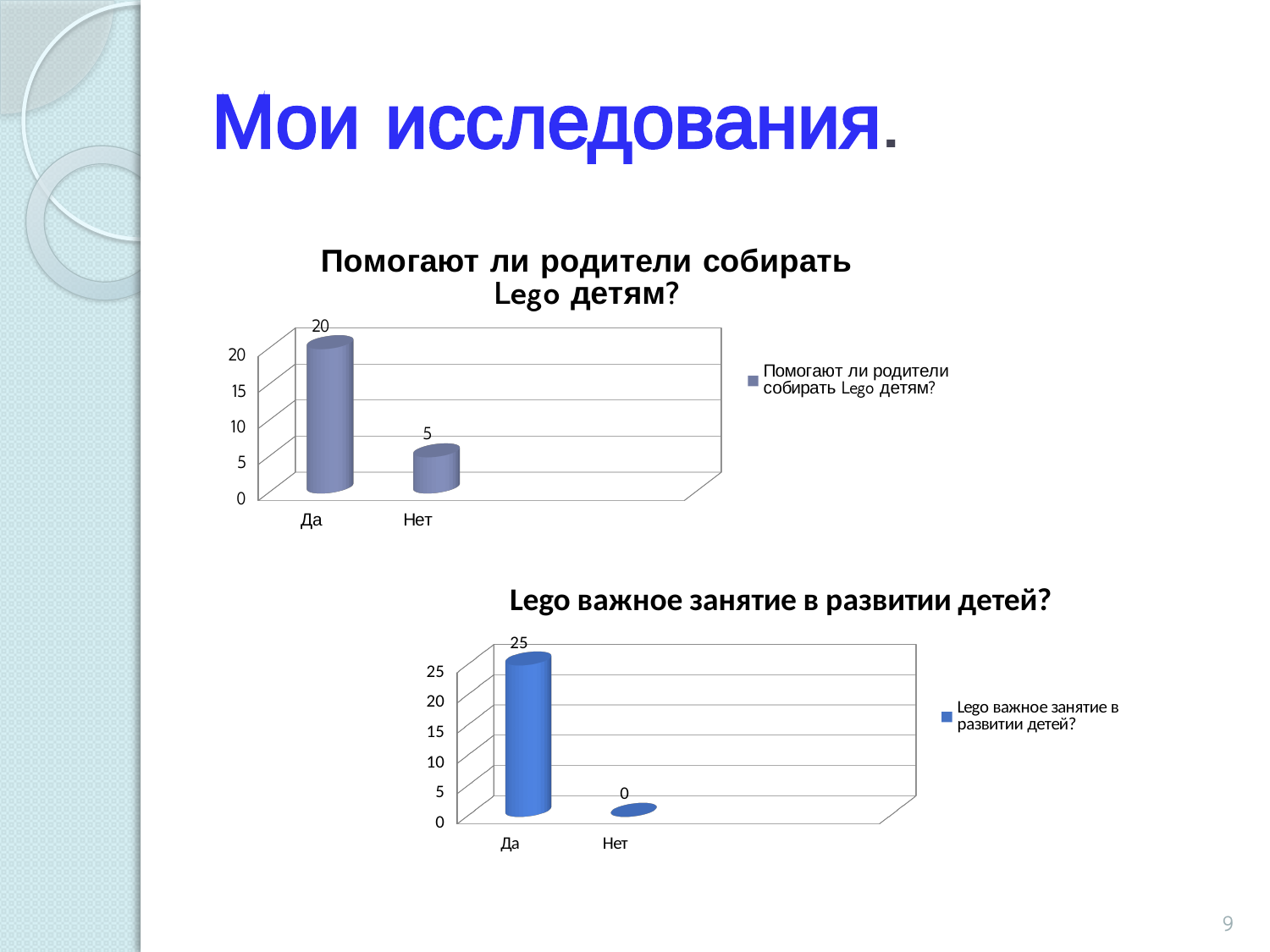

# Мои исследования.

[unsupported chart]

[unsupported chart]

9